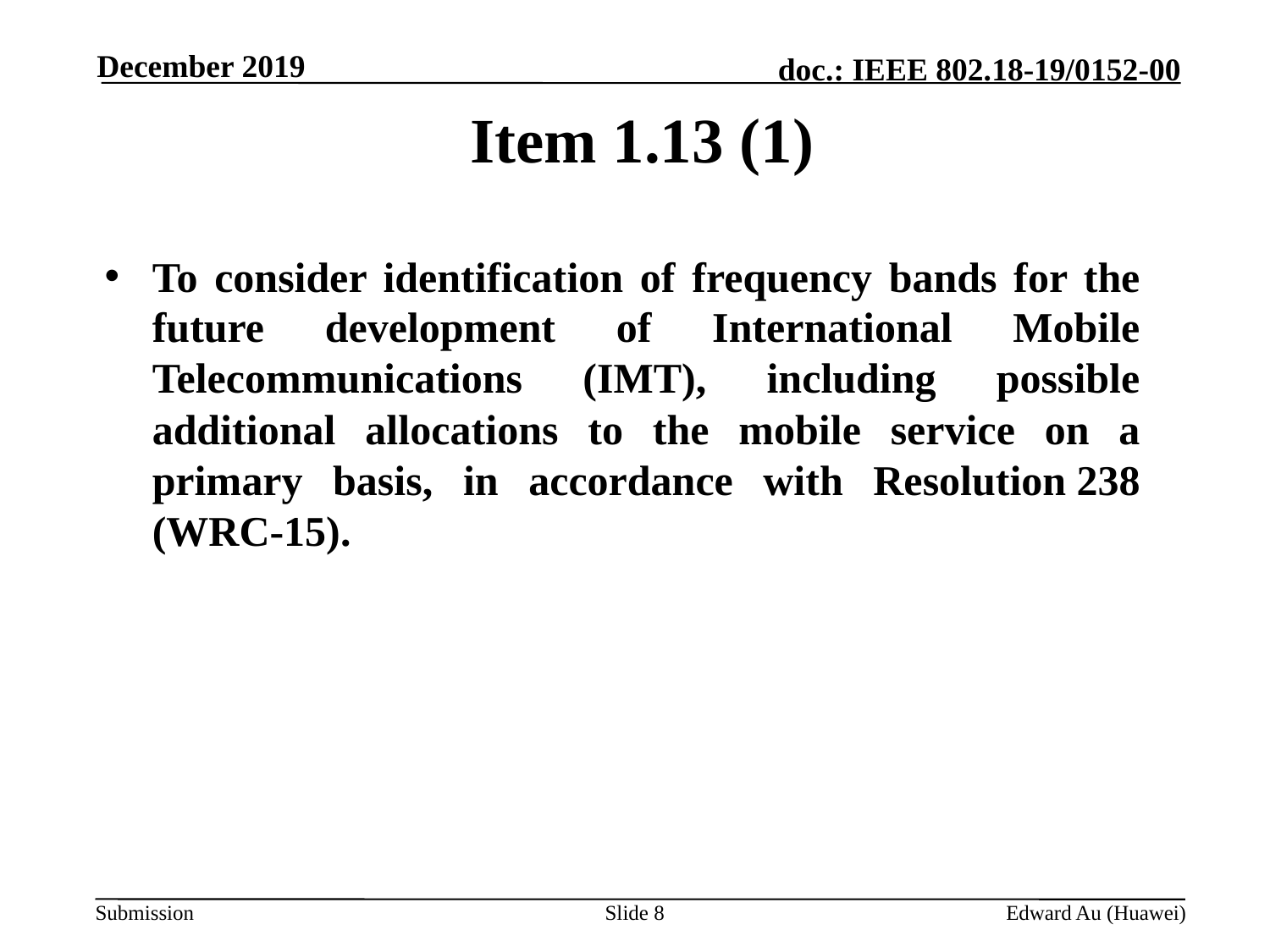

December 2019
# Item 1.13 (1)
To consider identification of frequency bands for the future development of International Mobile Telecommunications (IMT), including possible additional allocations to the mobile service on a primary basis, in accordance with Resolution 238 (WRC‑15).
Slide 8
Edward Au (Huawei)